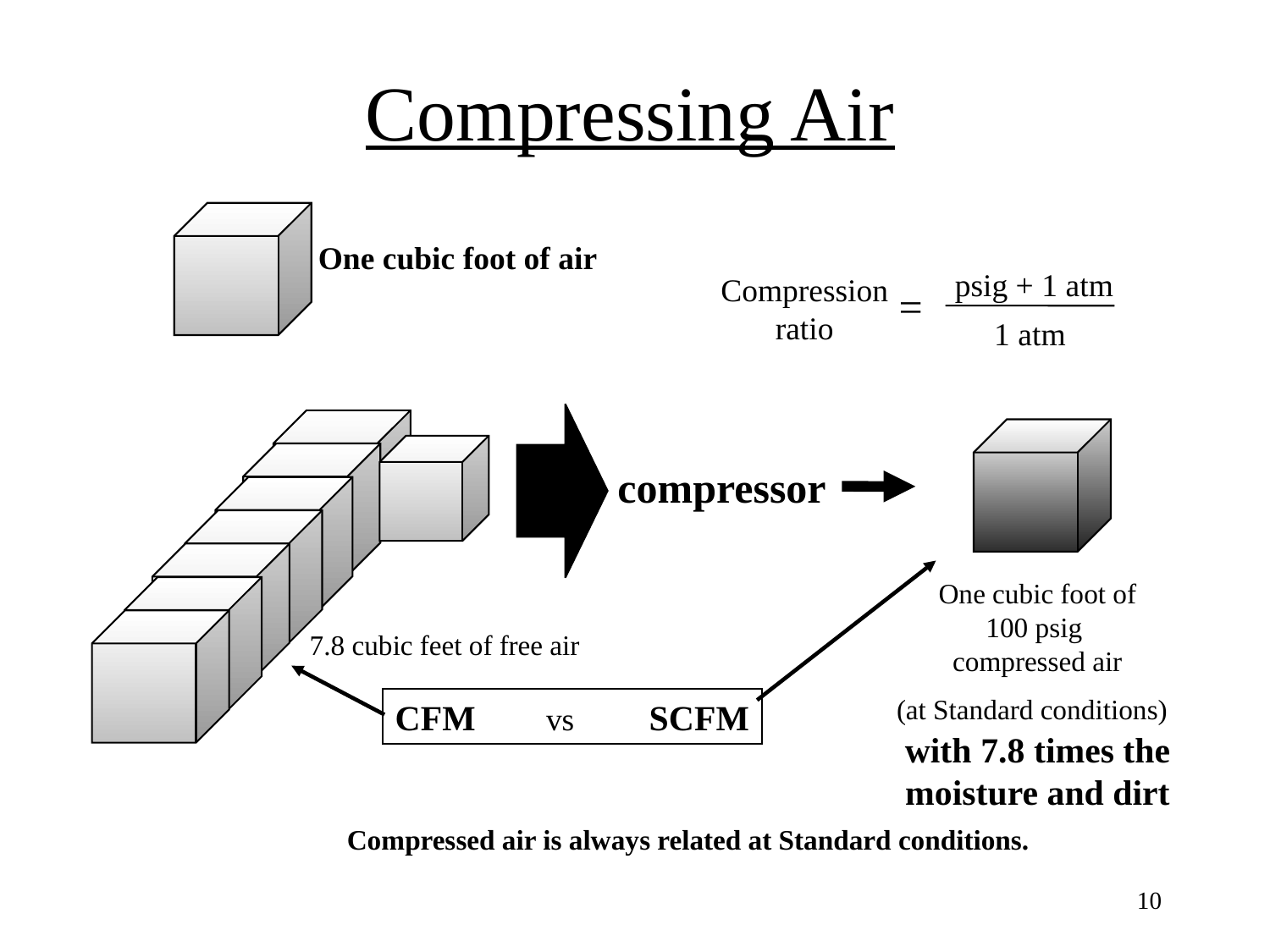

# Compressing Air

One cubic foot of air
psig + 1 atm

1 atm
Compression
ratio
=

compressor

One cubic foot of
100 psig
compressed air
(at Standard conditions)
with 7.8 times the moisture and dirt
7.8 cubic feet of free air

CFM	   vs	SCFM
Compressed air is always related at Standard conditions.
10